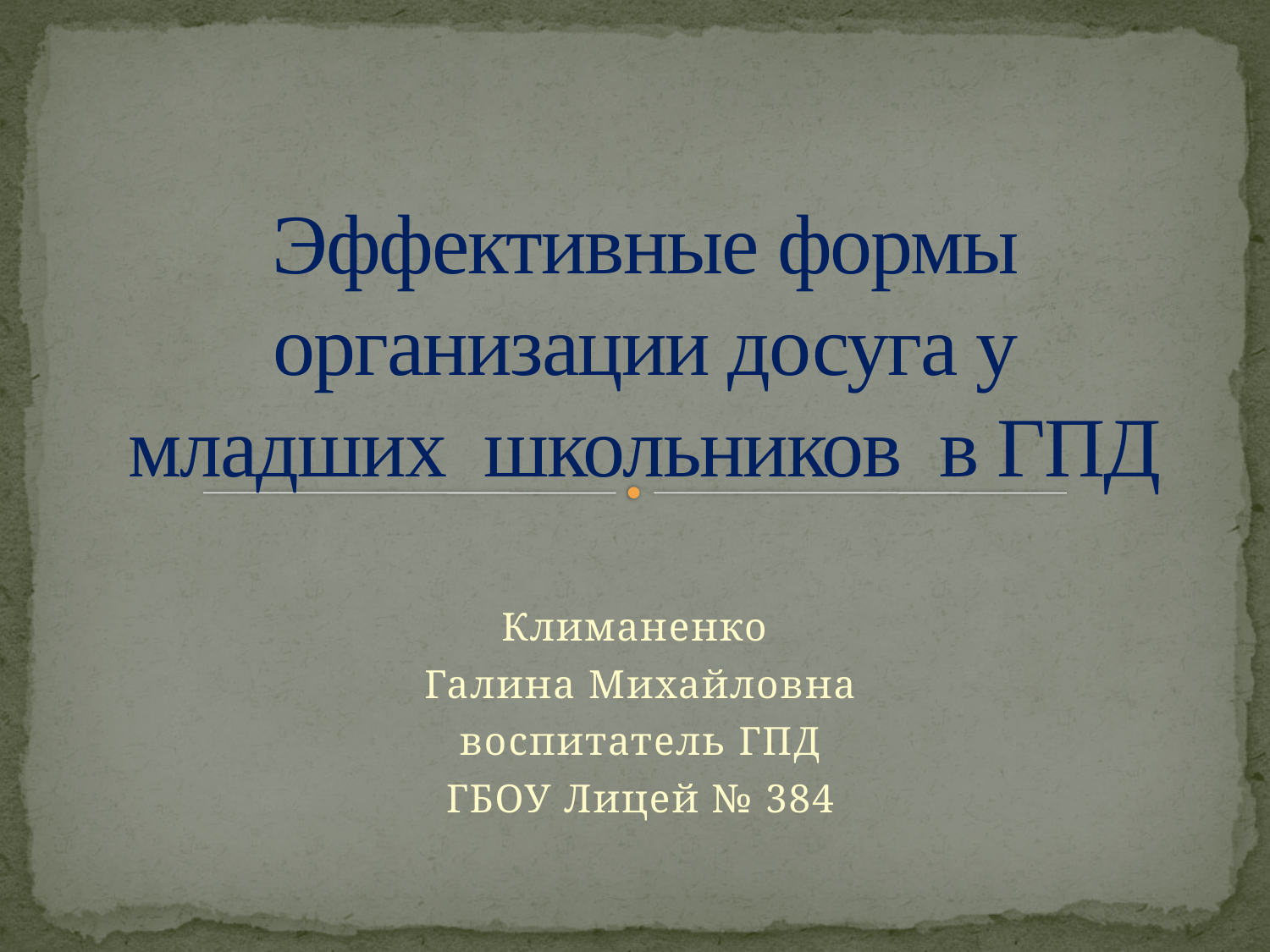

# Эффективные формы организации досуга у младших  школьников  в ГПД
Климаненко
Галина Михайловна
воспитатель ГПД
ГБОУ Лицей № 384